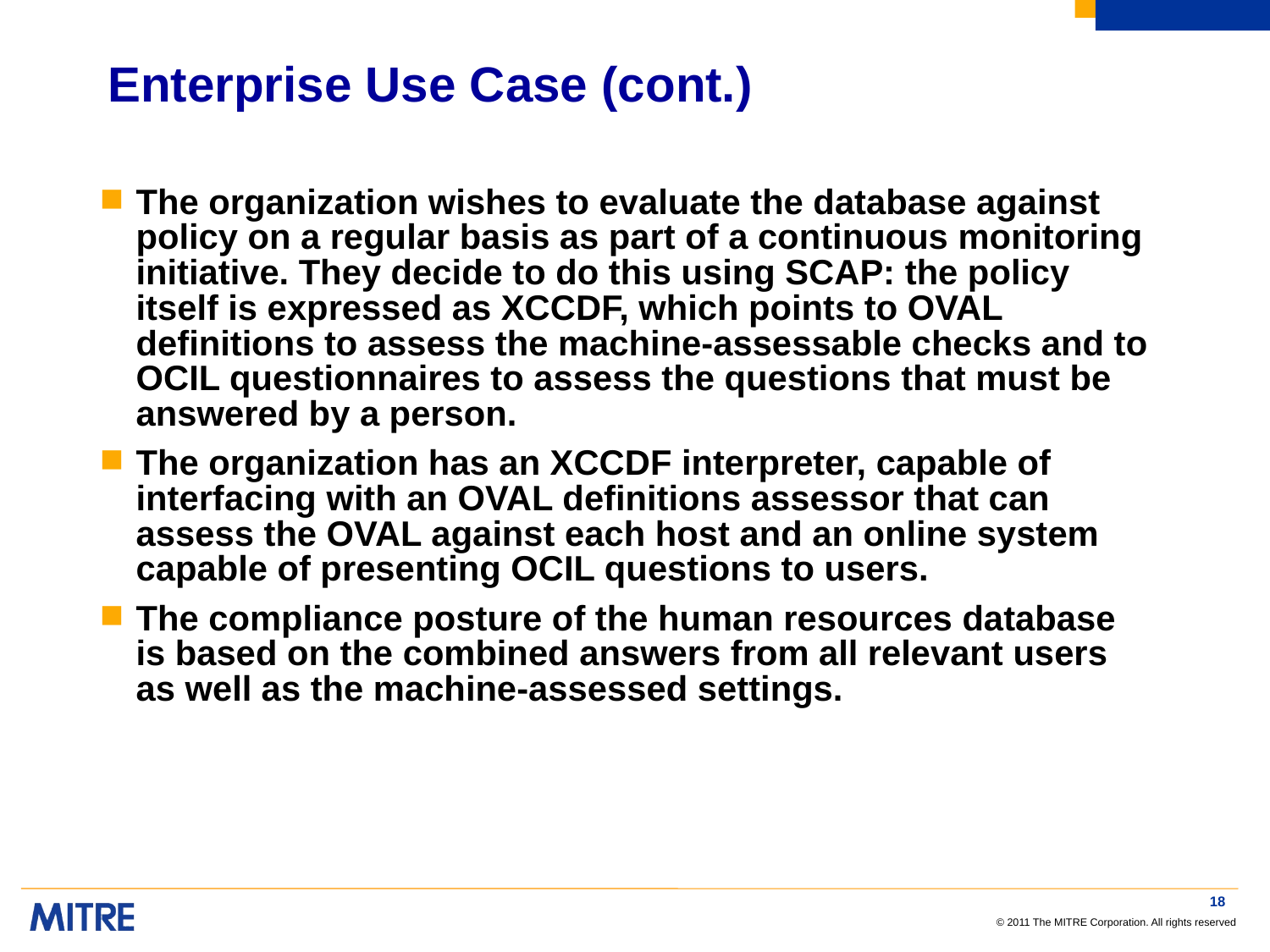

# Enterprise Use Case (cont.)
The organization wishes to evaluate the database against policy on a regular basis as part of a continuous monitoring initiative. They decide to do this using SCAP: the policy itself is expressed as XCCDF, which points to OVAL definitions to assess the machine-assessable checks and to OCIL questionnaires to assess the questions that must be answered by a person.
The organization has an XCCDF interpreter, capable of interfacing with an OVAL definitions assessor that can assess the OVAL against each host and an online system capable of presenting OCIL questions to users.
The compliance posture of the human resources database is based on the combined answers from all relevant users as well as the machine-assessed settings.
18